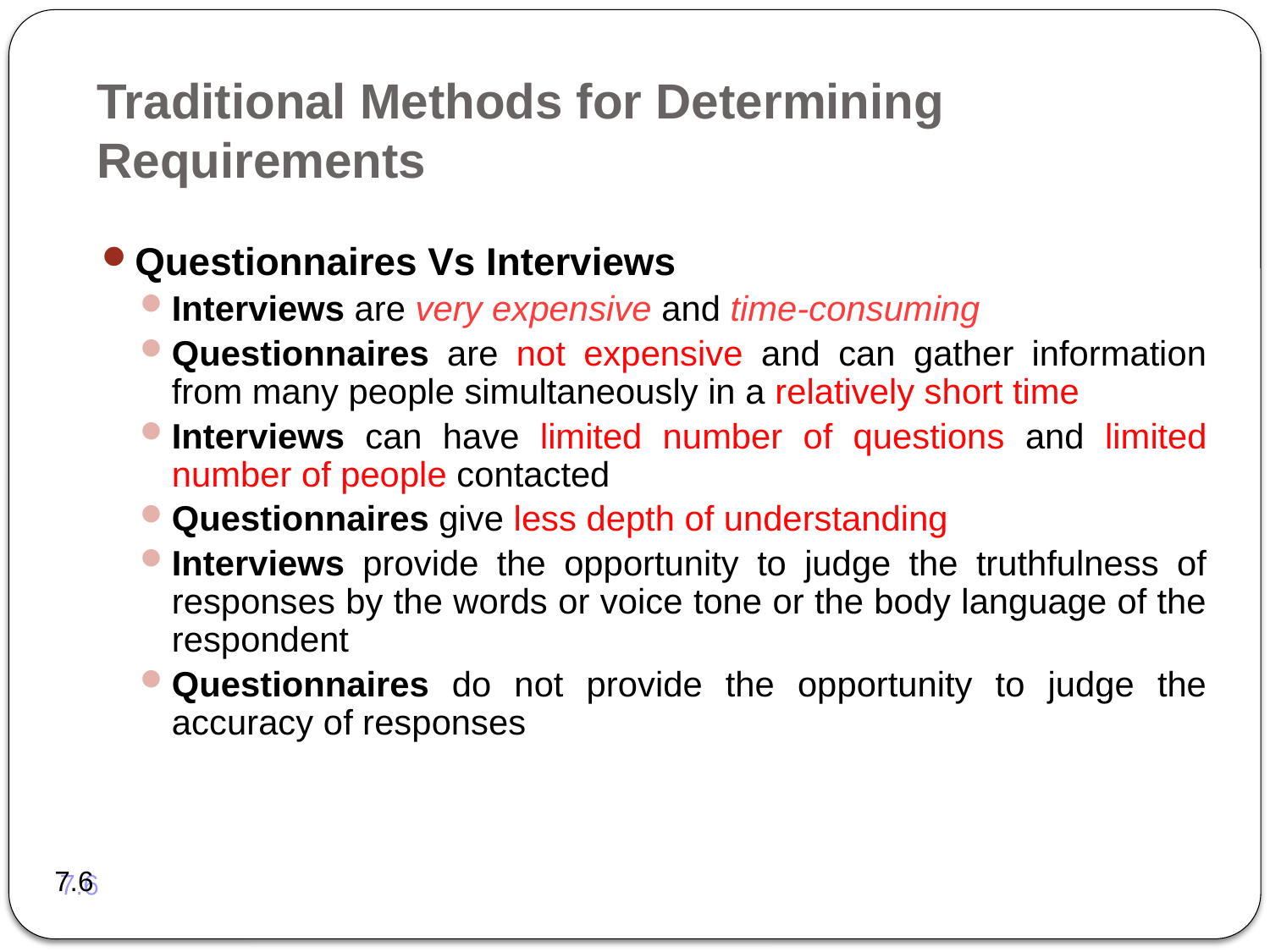

# Traditional Methods for Determining Requirements
Questionnaires Vs Interviews
Interviews are very expensive and time-consuming
Questionnaires are not expensive and can gather information from many people simultaneously in a relatively short time
Interviews can have limited number of questions and limited number of people contacted
Questionnaires give less depth of understanding
Interviews provide the opportunity to judge the truthfulness of responses by the words or voice tone or the body language of the respondent
Questionnaires do not provide the opportunity to judge the accuracy of responses
7.6